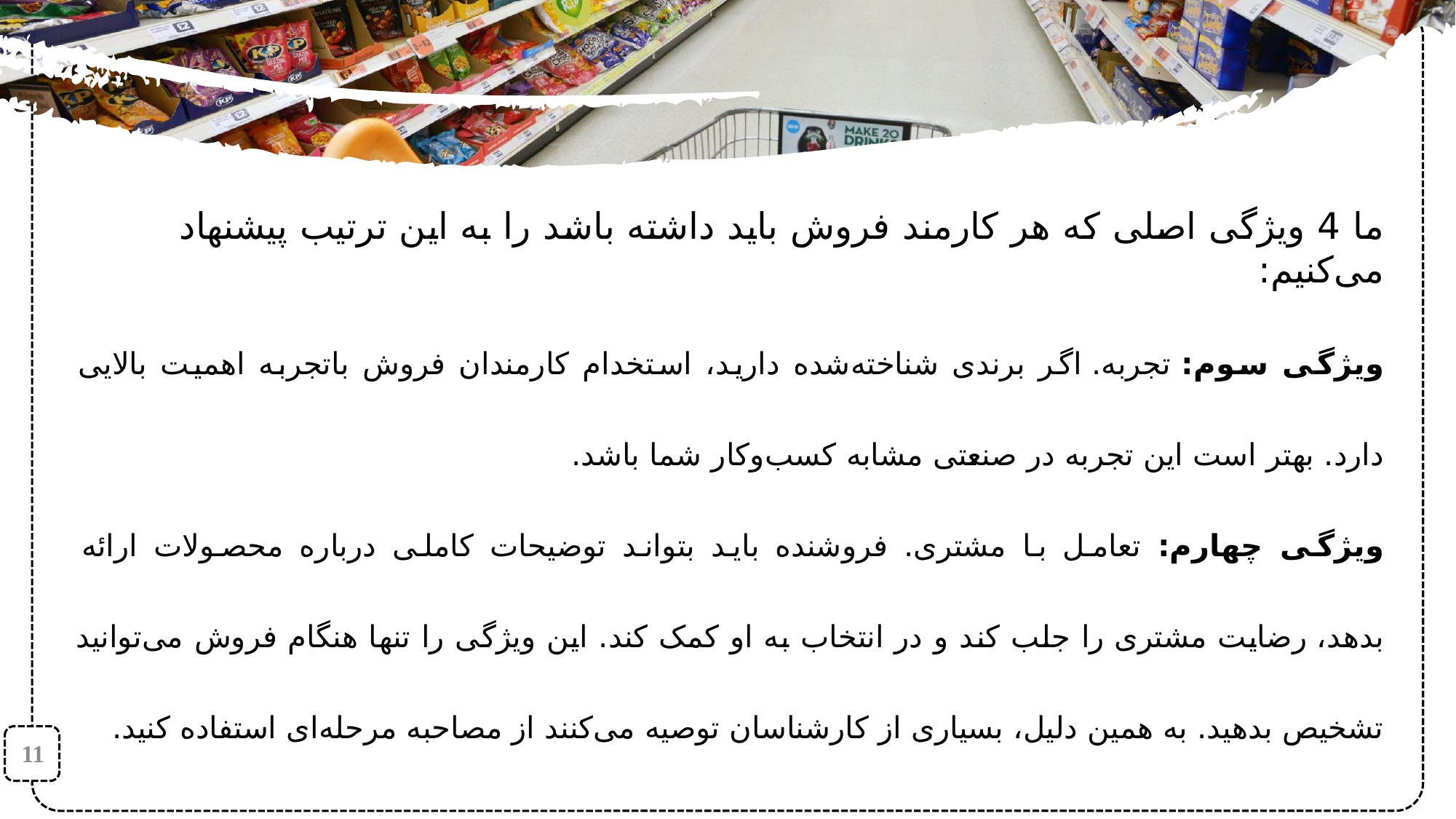

ما 4 ویژگی اصلی که هر کارمند فروش باید داشته باشد را به این ترتیب پیشنهاد می‌کنیم:
ویژگی سوم: تجربه. اگر برندی شناخته‌شده دارید، استخدام کارمندان فروش باتجربه اهمیت بالایی دارد. بهتر است این تجربه در صنعتی مشابه کسب‌وکار شما باشد.
ویژگی چهارم: تعامل با مشتری. فروشنده باید بتواند توضیحات کاملی درباره محصولات ارائه بدهد، رضایت مشتری را جلب کند و در انتخاب به او کمک کند. این ویژگی را تنها هنگام فروش می‌توانید تشخیص بدهید. به همین دلیل، بسیاری از کارشناسان توصیه می‌کنند از مصاحبه مرحله‌ای استفاده کنید.
11